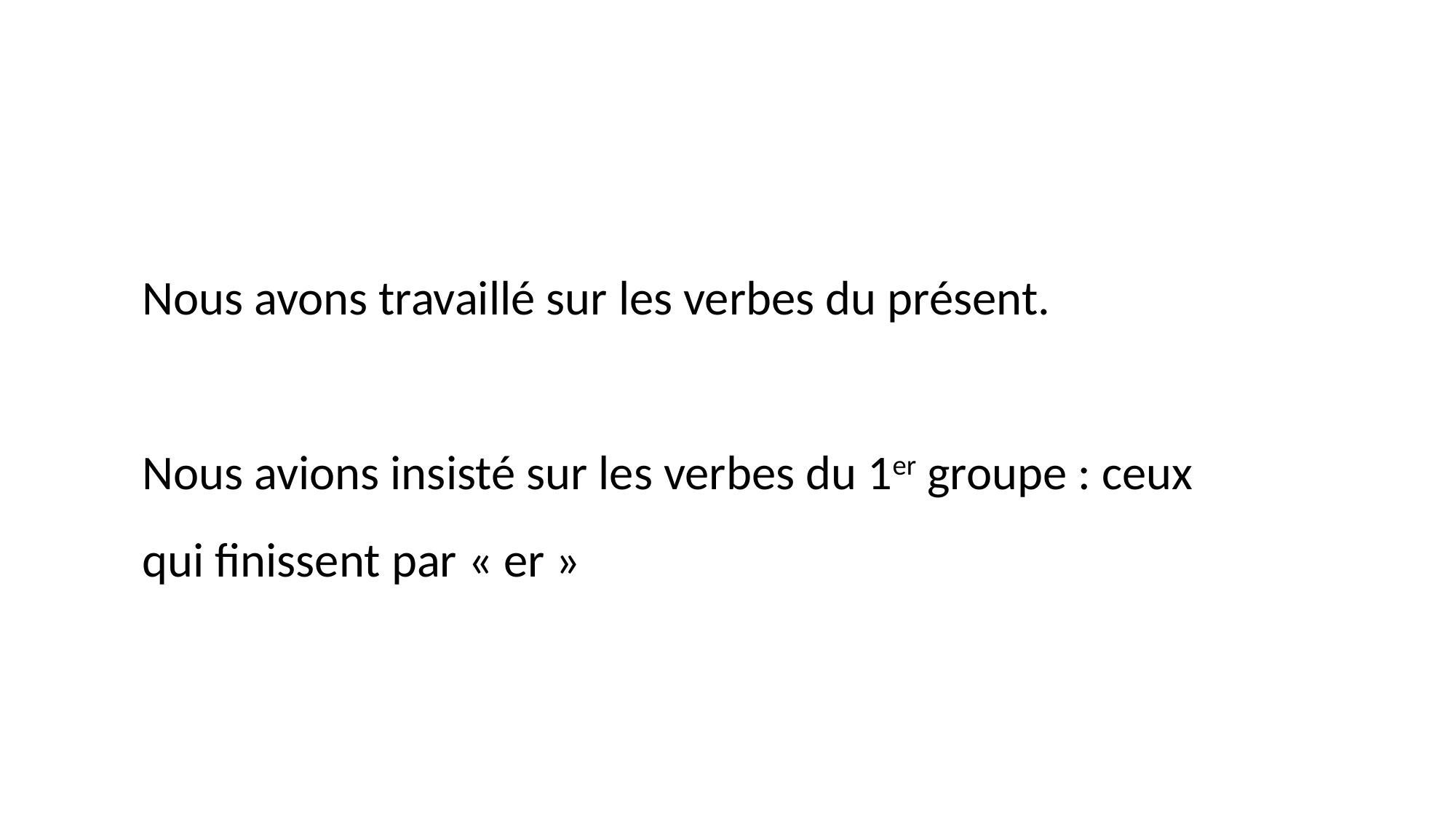

Nous avons travaillé sur les verbes du présent.

Nous avions insisté sur les verbes du 1er groupe : ceux qui finissent par « er »